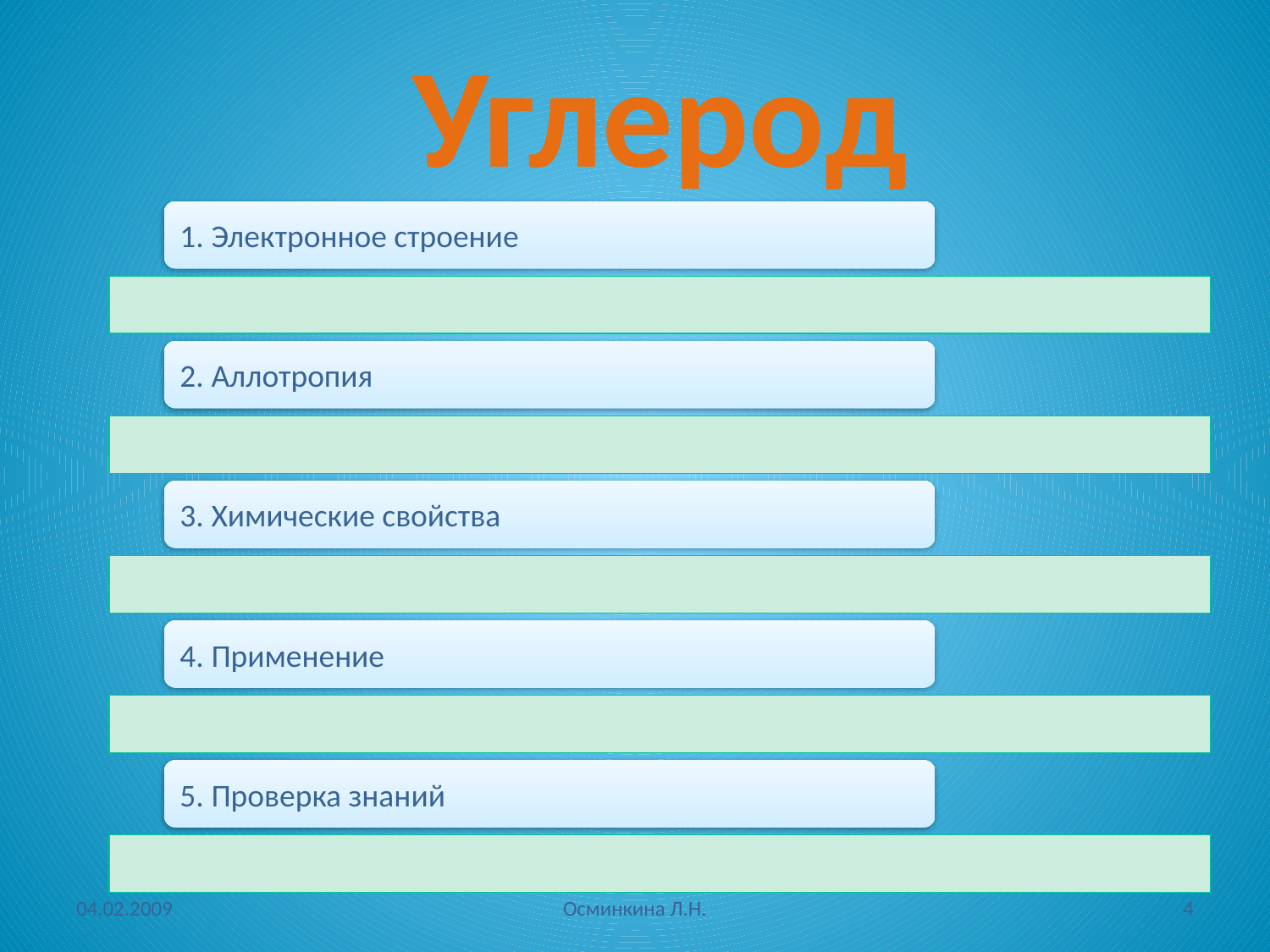

Углерод

1. Электронное строение
2. Аллотропия
3. Химические свойства
4. Применение
5. Проверка знаний

04.02.2009
Осминкина Л.Н.
4